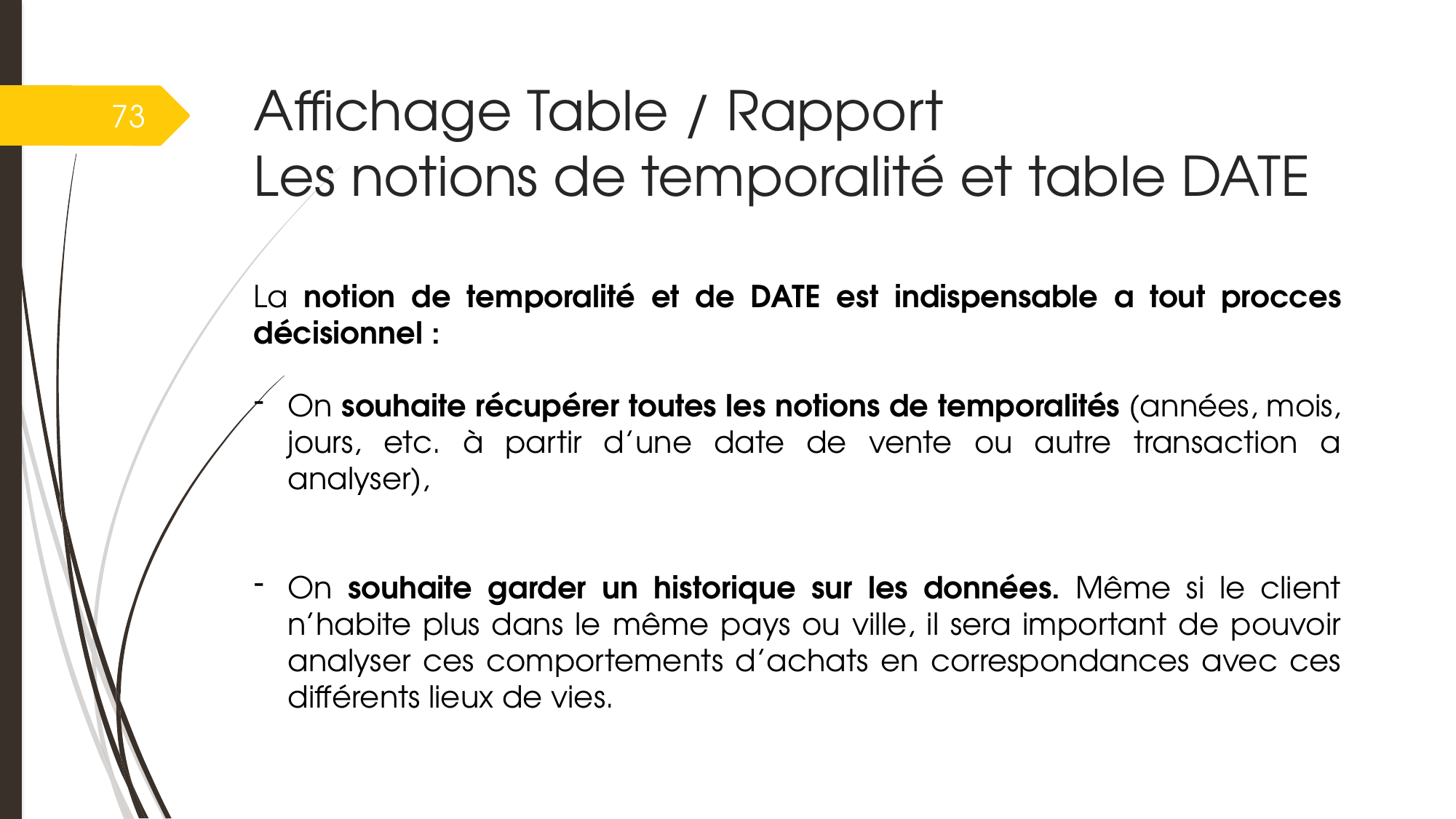

# Affichage Table / Rapport Les notions de temporalité et table DATE
73
La notion de temporalité et de DATE est indispensable a tout procces décisionnel :

On souhaite récupérer toutes les notions de temporalités (années, mois, jours, etc. à partir d’une date de vente ou autre transaction a analyser),

On souhaite garder un historique sur les données. Même si le client n’habite plus dans le même pays ou ville, il sera important de pouvoir analyser ces comportements d’achats en correspondances avec ces différents lieux de vies.